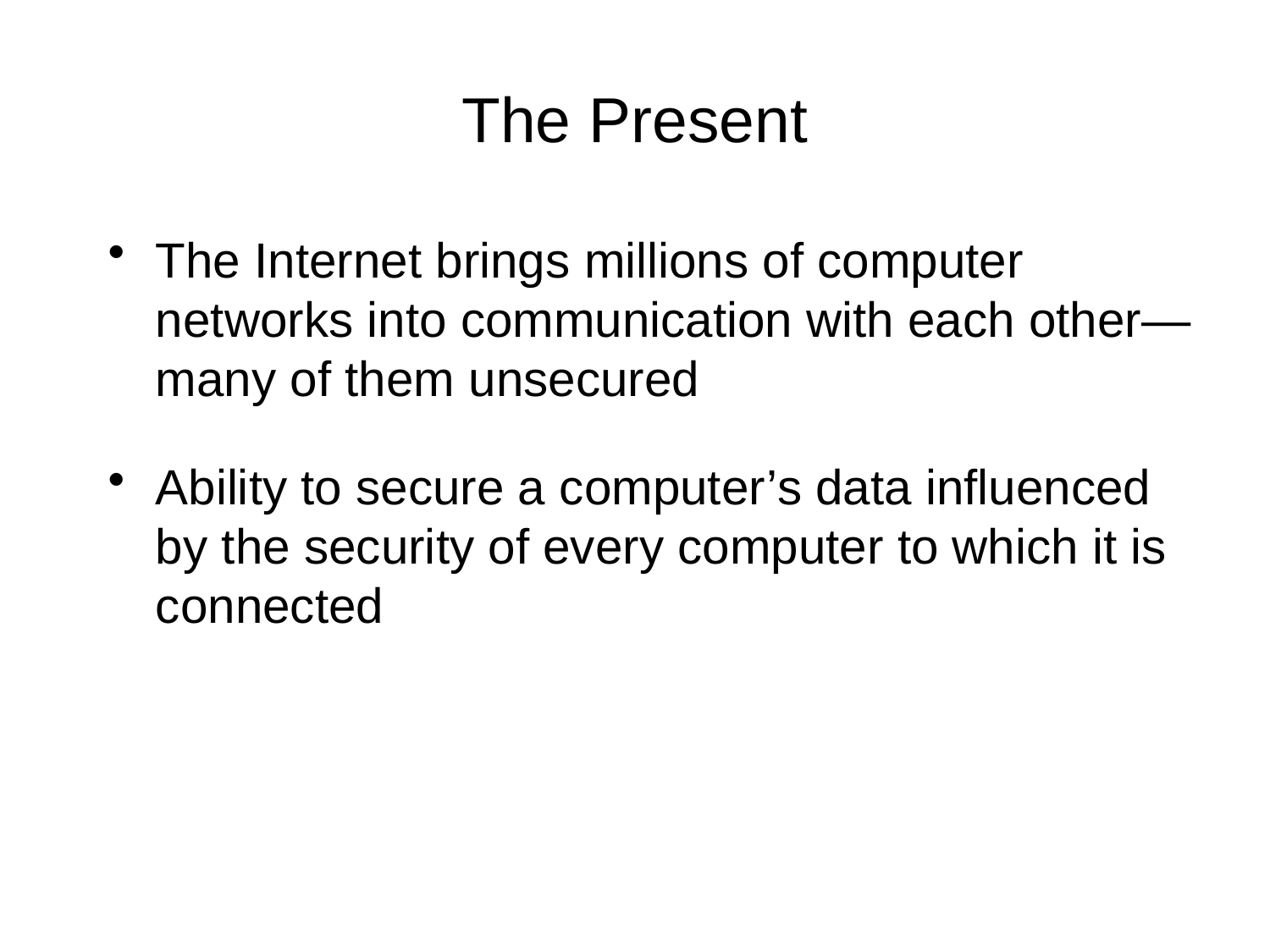

# The Present
The Internet brings millions of computer networks into communication with each other—many of them unsecured
Ability to secure a computer’s data influenced by the security of every computer to which it is connected